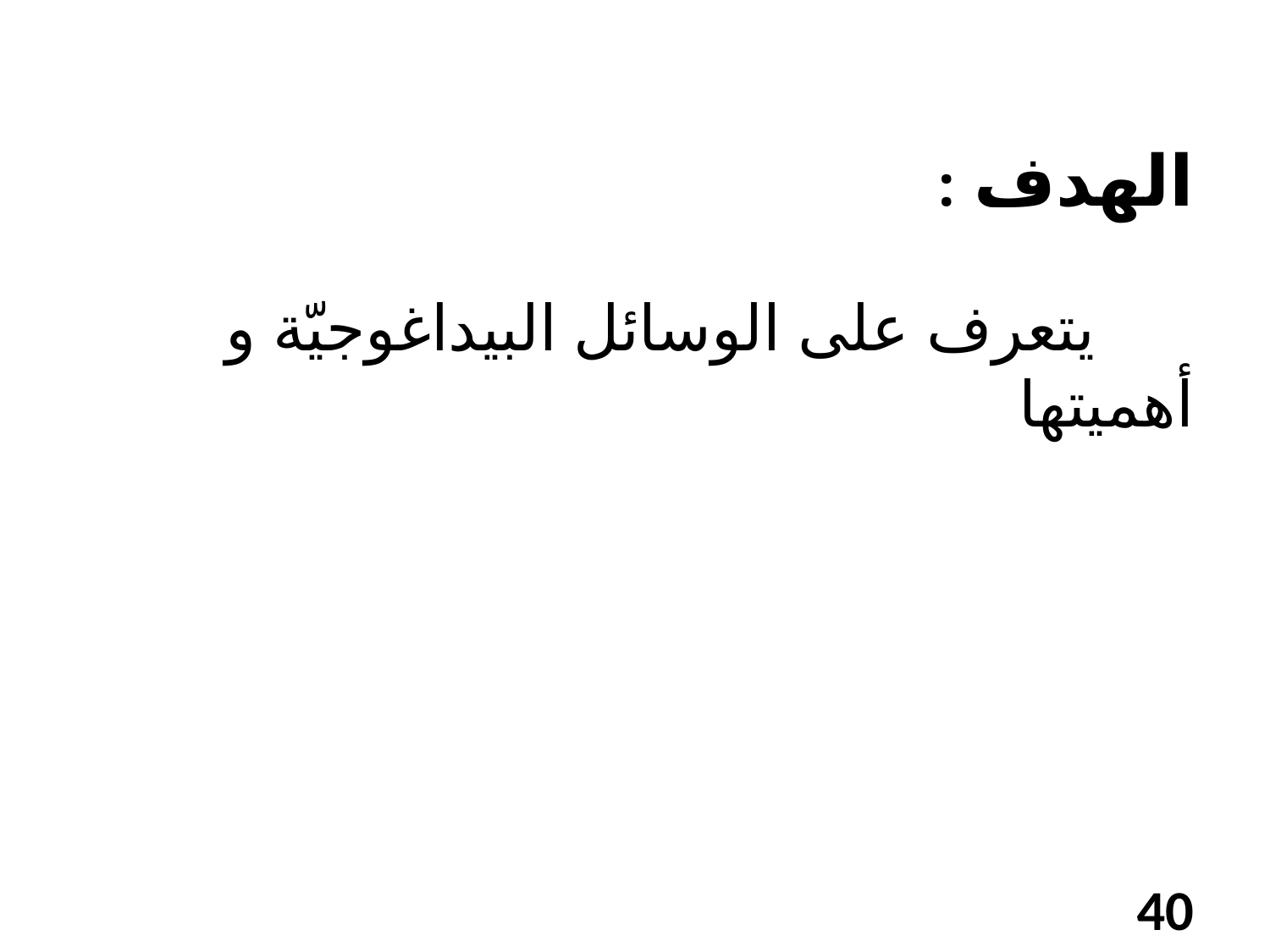

الهدف :

      يتعرف على الوسائل البيداغوجيّة و أهميتها

40